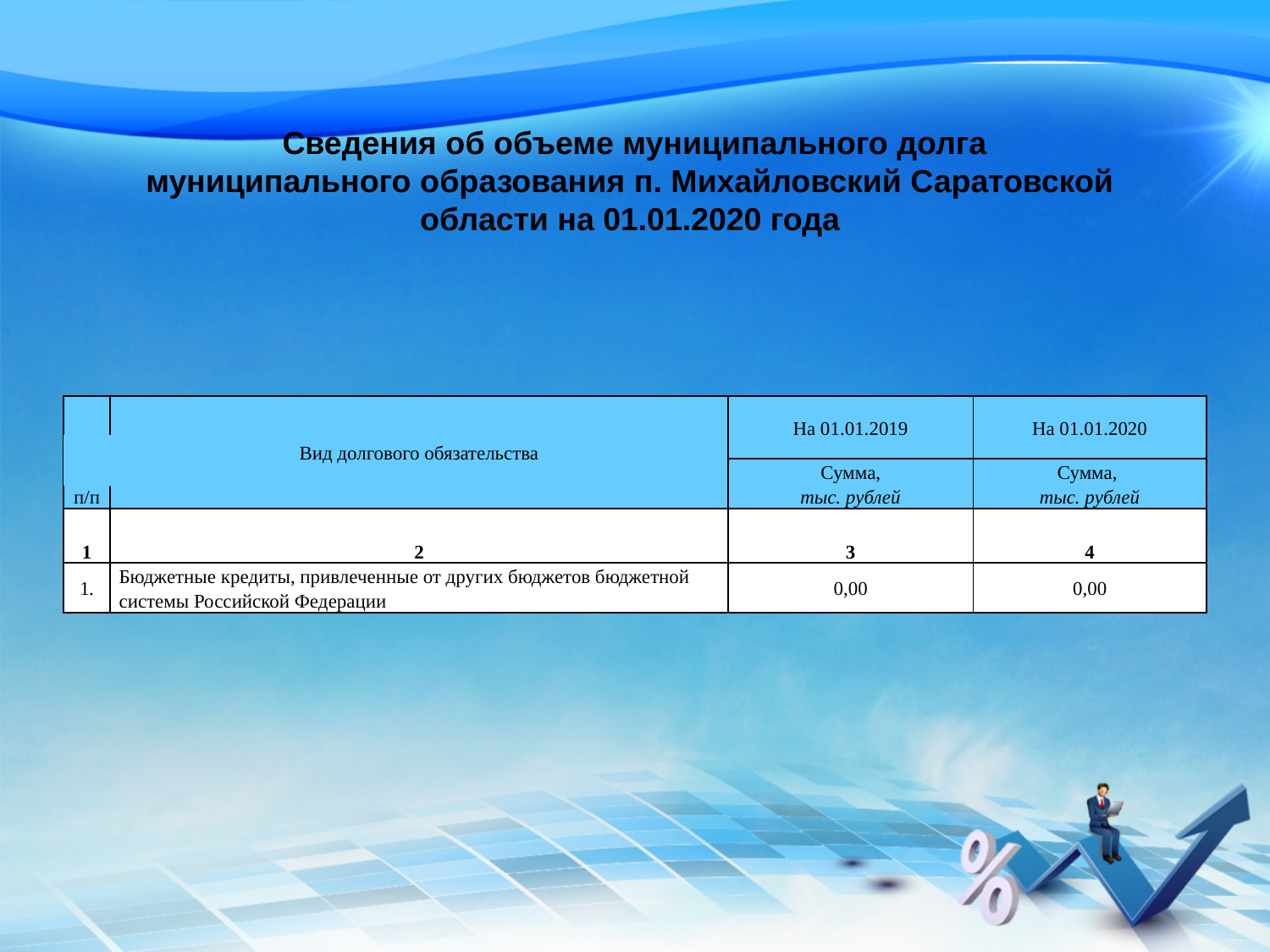

Сведения об объеме муниципального долга       муниципального образования п. Михайловский Саратовской области на 01.01.2020 года
|  | Вид долгового обязательства | На 01.01.2019 | На 01.01.2020 |
| --- | --- | --- | --- |
| № п/п |  | Сумма, тыс. рублей | Сумма, тыс. рублей |
| 1 | 2 | 3 | 4 |
| 1. | Бюджетные кредиты, привлеченные от других бюджетов бюджетной системы Российской Федерации | 0,00 | 0,00 |